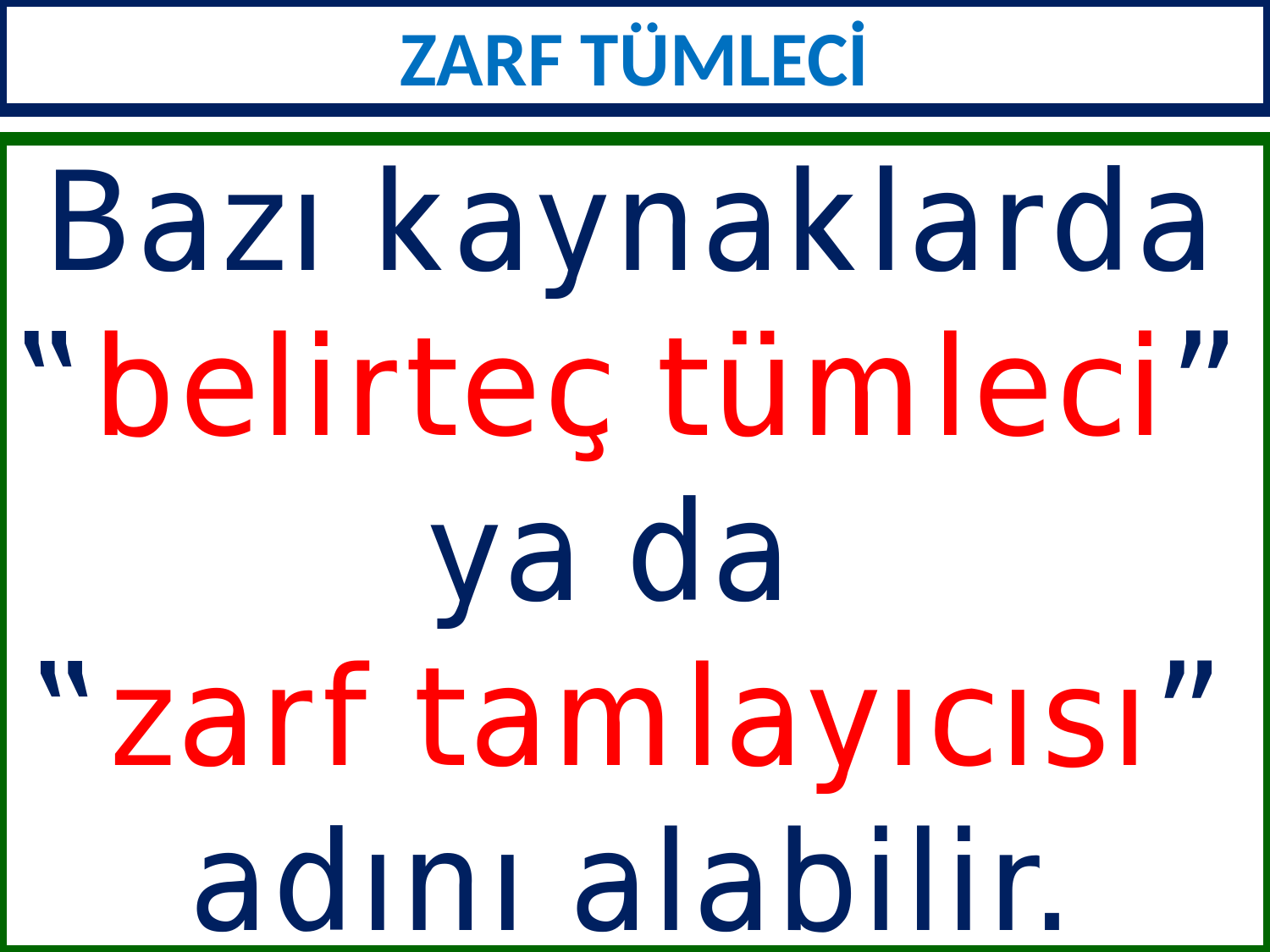

ZARF TÜMLECİ
Bazı kaynaklarda “belirteç tümleci”
ya da
“zarf tamlayıcısı” adını alabilir.